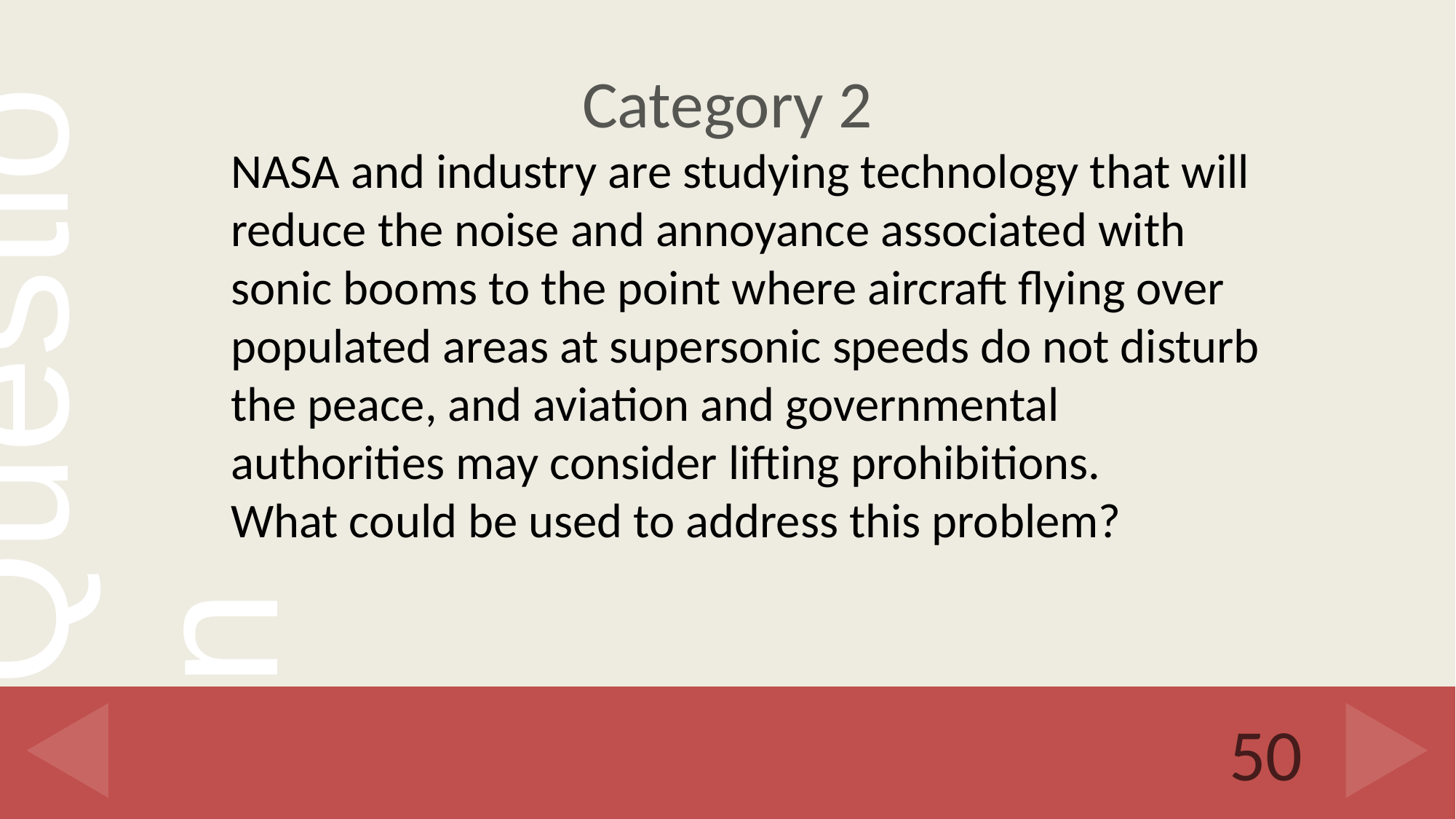

# Category 2
NASA and industry are studying technology that will reduce the noise and annoyance associated with sonic booms to the point where aircraft flying over populated areas at supersonic speeds do not disturb the peace, and aviation and governmental authorities may consider lifting prohibitions.
What could be used to address this problem?
50